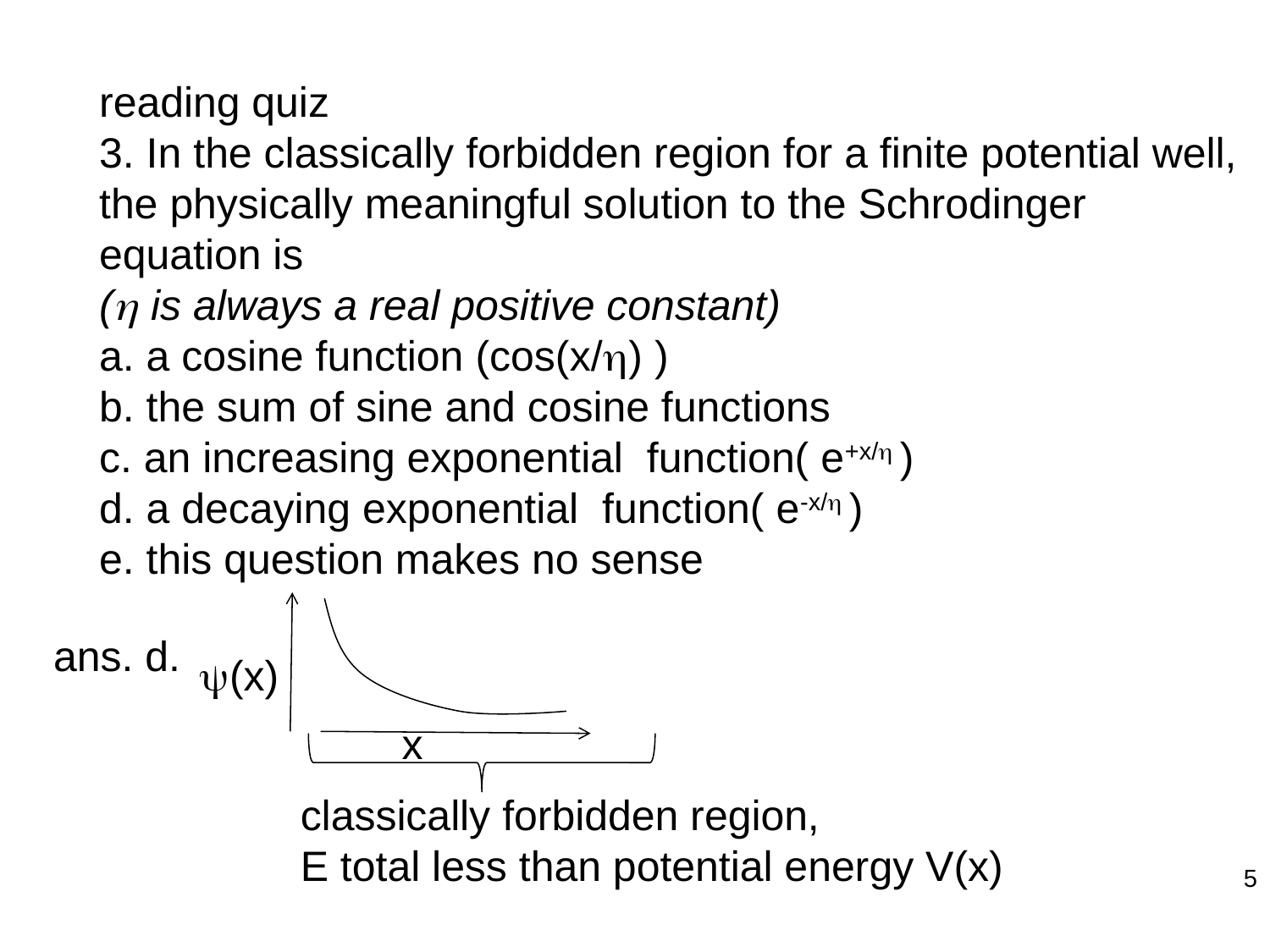

reading quiz
3. In the classically forbidden region for a finite potential well, the physically meaningful solution to the Schrodinger equation is
(η is always a real positive constant)
a. a cosine function (cos(x/η) )
b. the sum of sine and cosine functions
c. an increasing exponential  function( e+x/η )
d. a decaying exponential  function( e-x/η )
e. this question makes no sense

ans. d.
ψ(x)
x
classically forbidden region,
E total less than potential energy V(x)
5